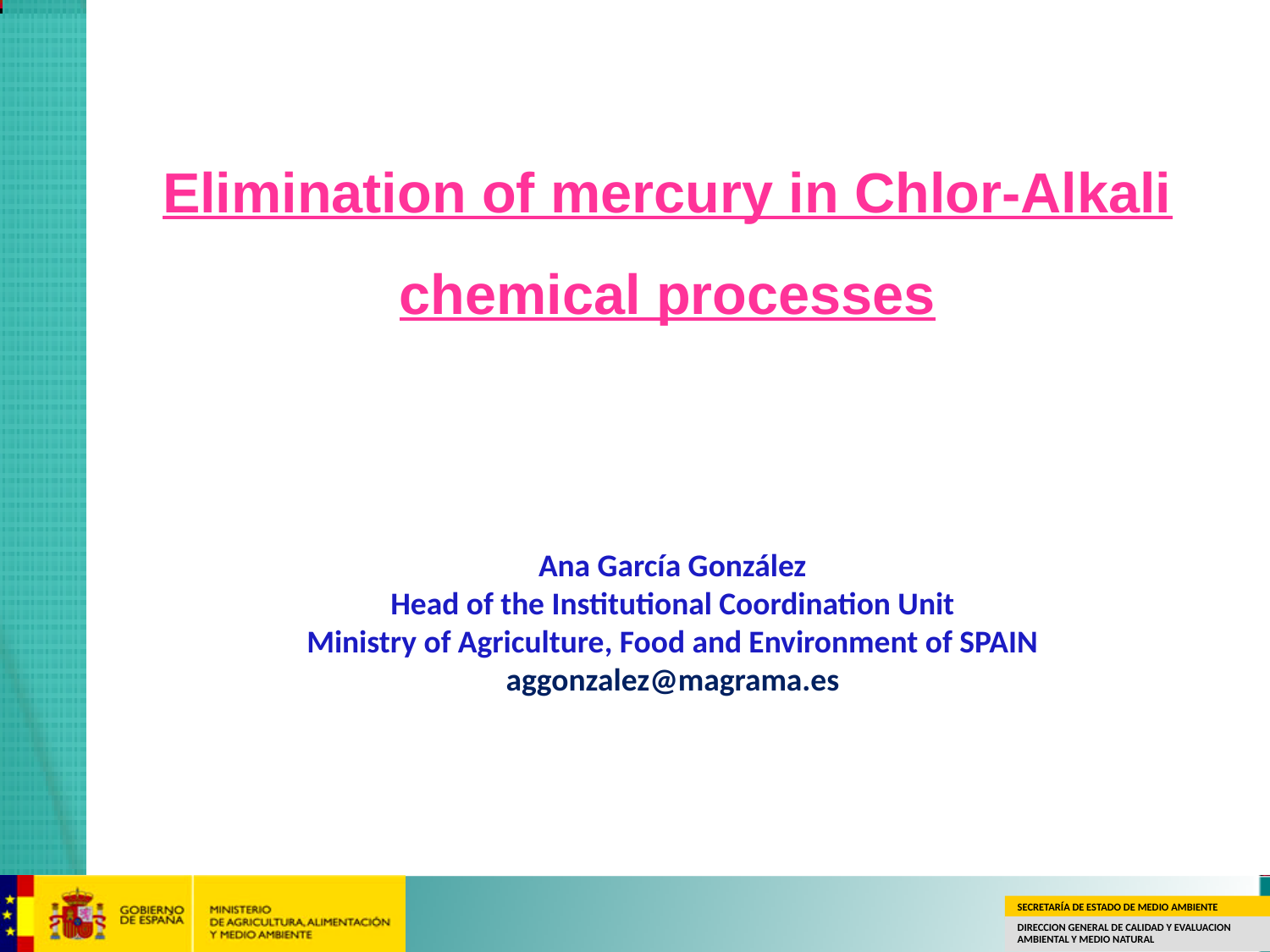

# Elimination of mercury in Chlor-Alkali chemical processes

Ana García González
Head of the Institutional Coordination Unit
Ministry of Agriculture, Food and Environment of SPAIN
aggonzalez@magrama.es